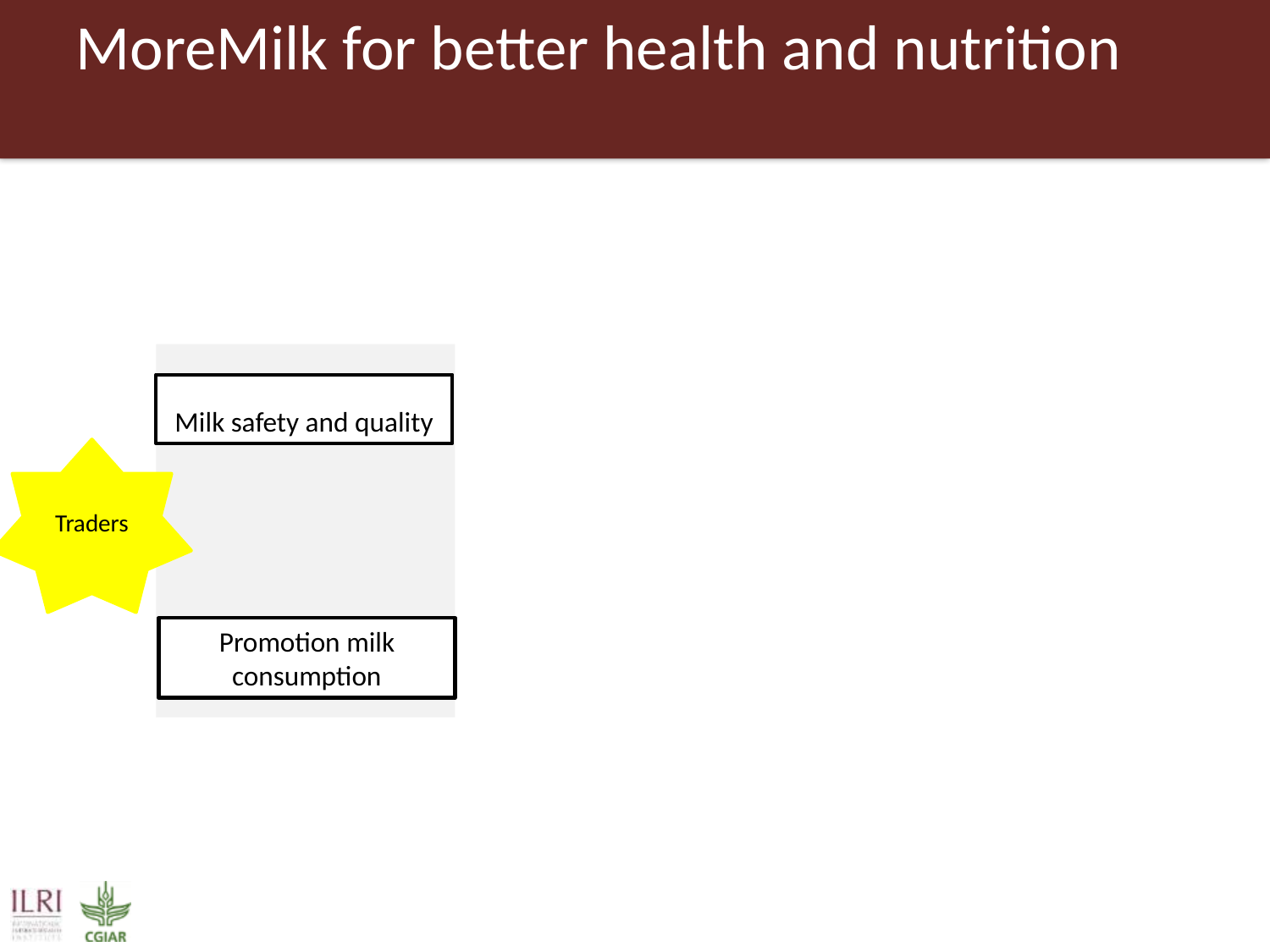

# MoreMilk for better health and nutrition

Milk safety and quality
Traders
Promotion milk consumption